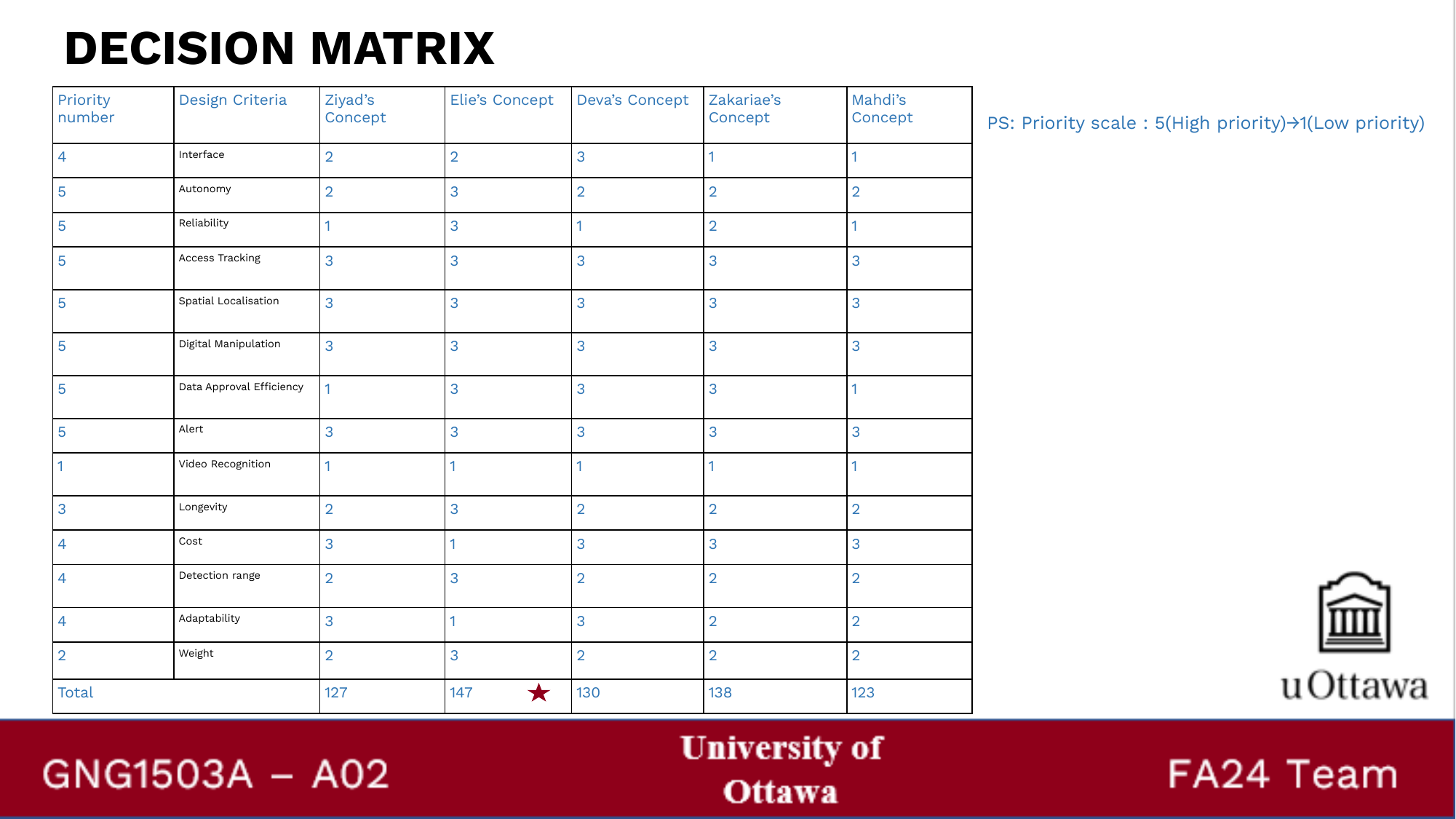

DECISION MATRIX
| Priority number | Design Criteria | Ziyad’s Concept | Elie’s Concept | Deva’s Concept | Zakariae’s Concept | Mahdi’s Concept |
| --- | --- | --- | --- | --- | --- | --- |
| 4 | Interface | 2 | 2 | 3 | 1 | 1 |
| 5 | Autonomy | 2 | 3 | 2 | 2 | 2 |
| 5 | Reliability | 1 | 3 | 1 | 2 | 1 |
| 5 | Access Tracking | 3 | 3 | 3 | 3 | 3 |
| 5 | Spatial Localisation | 3 | 3 | 3 | 3 | 3 |
| 5 | Digital Manipulation | 3 | 3 | 3 | 3 | 3 |
| 5 | Data Approval Efficiency | 1 | 3 | 3 | 3 | 1 |
| 5 | Alert | 3 | 3 | 3 | 3 | 3 |
| 1 | Video Recognition | 1 | 1 | 1 | 1 | 1 |
| 3 | Longevity | 2 | 3 | 2 | 2 | 2 |
| 4 | Cost | 3 | 1 | 3 | 3 | 3 |
| 4 | Detection range | 2 | 3 | 2 | 2 | 2 |
| 4 | Adaptability | 3 | 1 | 3 | 2 | 2 |
| 2 | Weight | 2 | 3 | 2 | 2 | 2 |
| Total |  | 127 | 147 | 130 | 138 | 123 |
PS: Priority scale : 5(High priority)→1(Low priority)